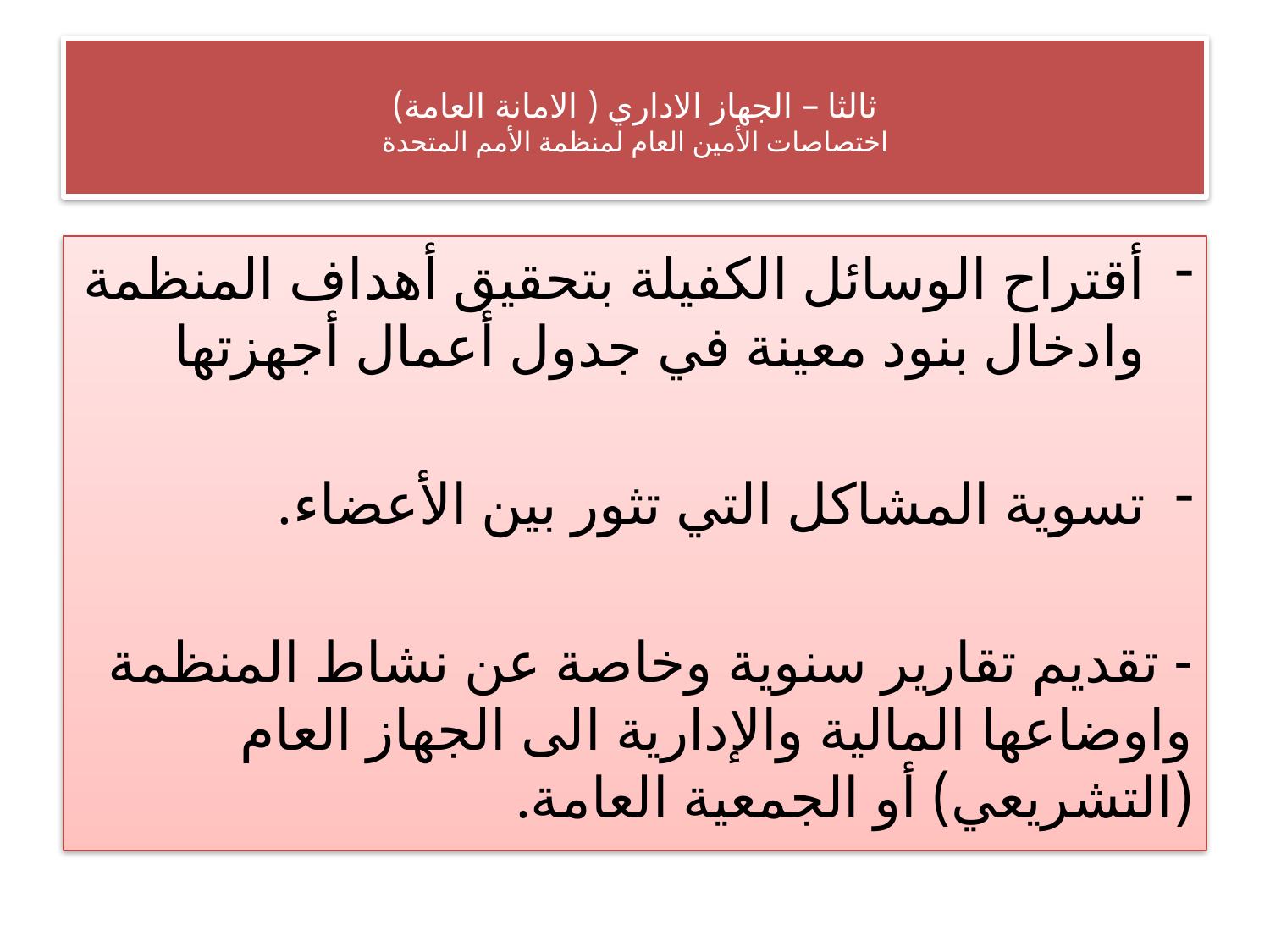

# ثالثا – الجهاز الاداري ( الامانة العامة) اختصاصات الأمين العام لمنظمة الأمم المتحدة
أقتراح الوسائل الكفيلة بتحقيق أهداف المنظمة وادخال بنود معينة في جدول أعمال أجهزتها

تسوية المشاكل التي تثور بين الأعضاء.

- تقديم تقارير سنوية وخاصة عن نشاط المنظمة واوضاعها المالية والإدارية الى الجهاز العام (التشريعي) أو الجمعية العامة.